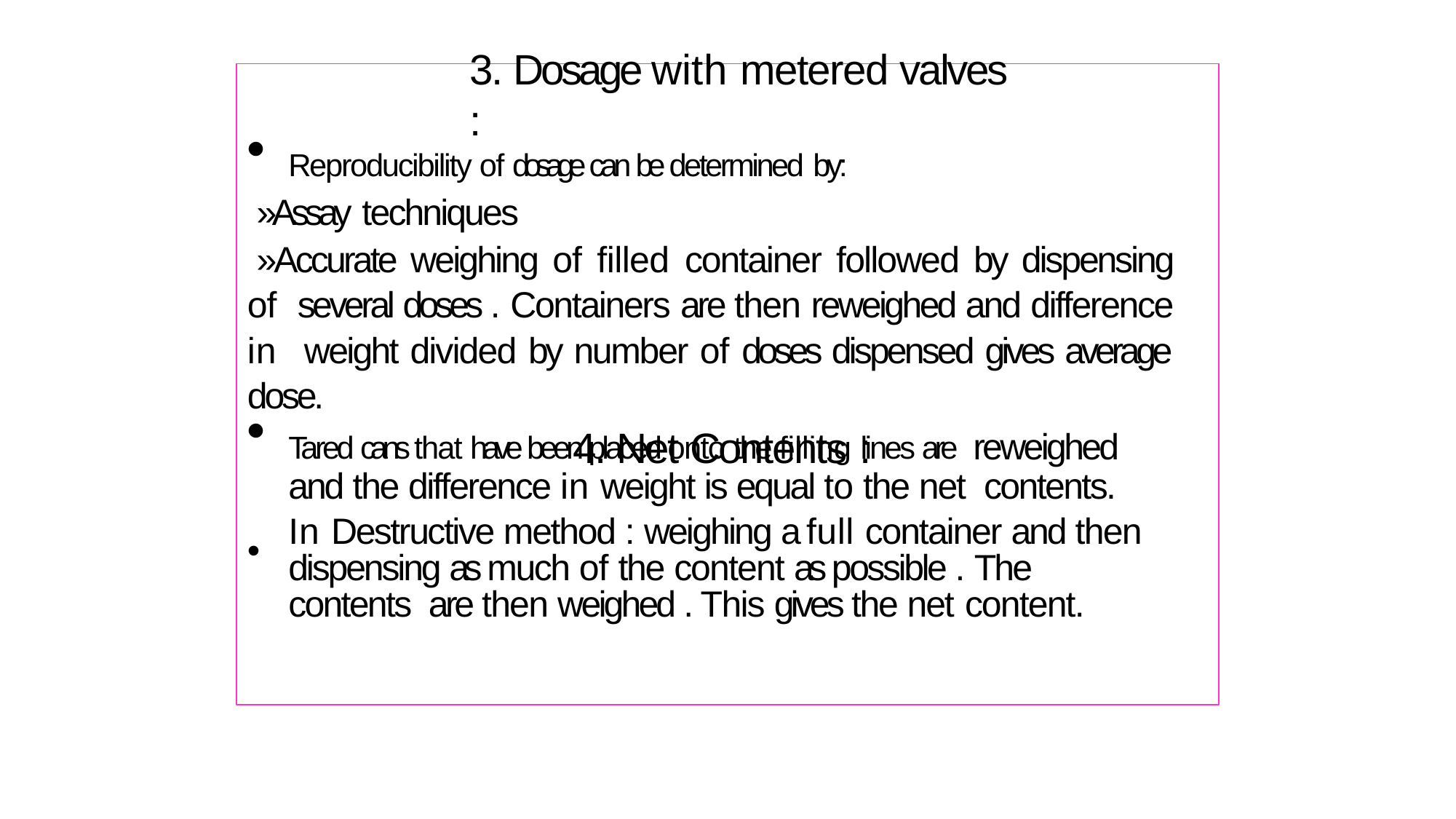

# 3. Dosage with metered valves :
Reproducibility of dosage can be determined by:
»Assay techniques
»Accurate weighing of filled container followed by dispensing of  several doses . Containers are then reweighed and difference in  weight divided by number of doses dispensed gives average dose.
4. Net Contents :
Tared cans that have been placed onto the filling lines are  reweighed and the difference in weight is equal to the net  contents.
In Destructive method : weighing a full container and then  dispensing as much of the content as possible . The contents  are then weighed . This gives the net content.
•